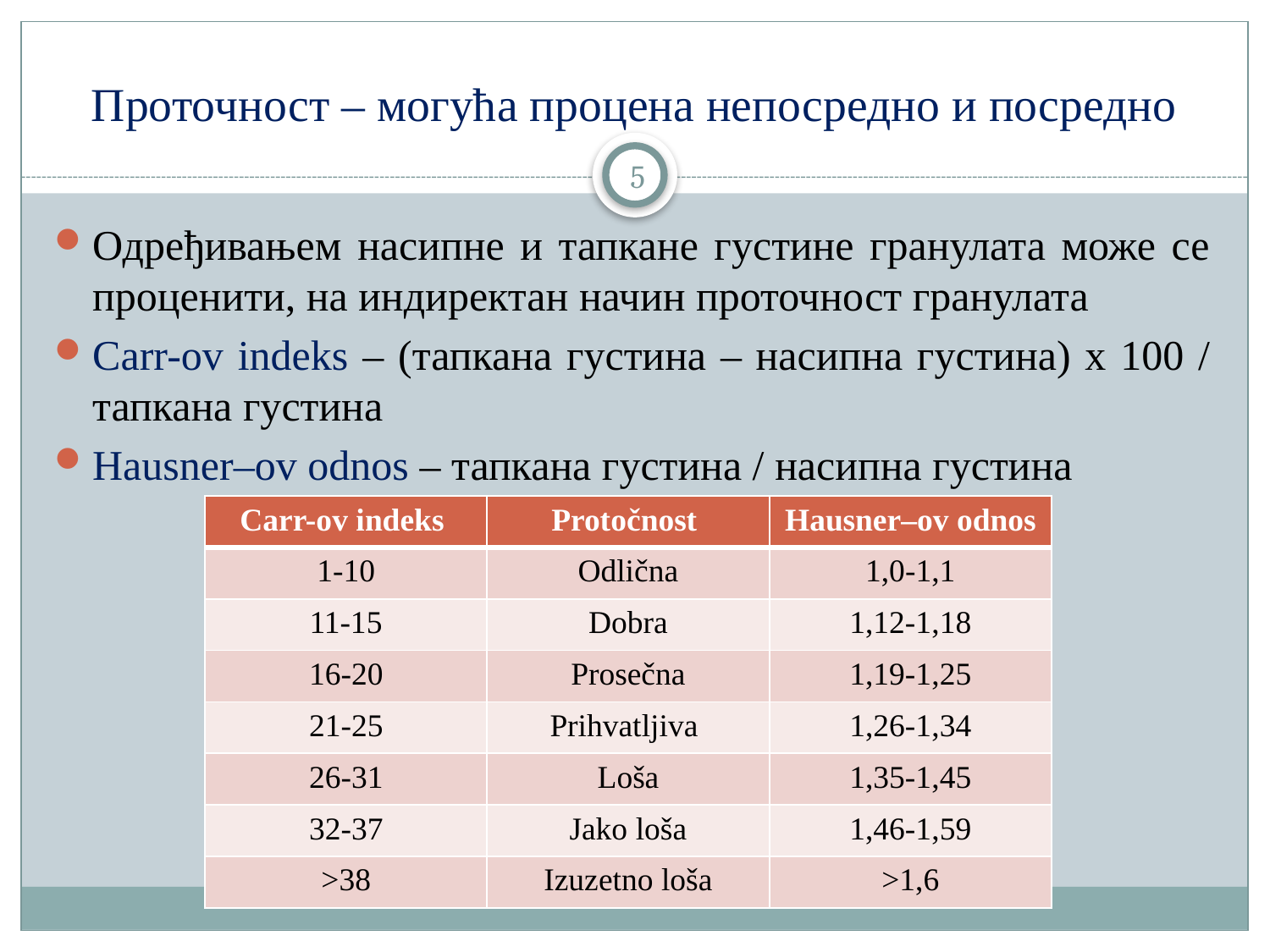

# Проточност – могућа процена непосредно и посредно
5
Одређивањем насипне и тапкане густине гранулата може се проценити, на индиректан начин проточност гранулата
Carr-ov indeks – (тапкана густина – насипна густина) x 100 / тапкана густина
Hausner–ov odnos – тапкана густина / насипна густина
| Carr-ov indeks | Protočnost | Hausner–ov odnos |
| --- | --- | --- |
| 1-10 | Odlična | 1,0-1,1 |
| 11-15 | Dobra | 1,12-1,18 |
| 16-20 | Prosečna | 1,19-1,25 |
| 21-25 | Prihvatljiva | 1,26-1,34 |
| 26-31 | Loša | 1,35-1,45 |
| 32-37 | Jako loša | 1,46-1,59 |
| >38 | Izuzetno loša | >1,6 |